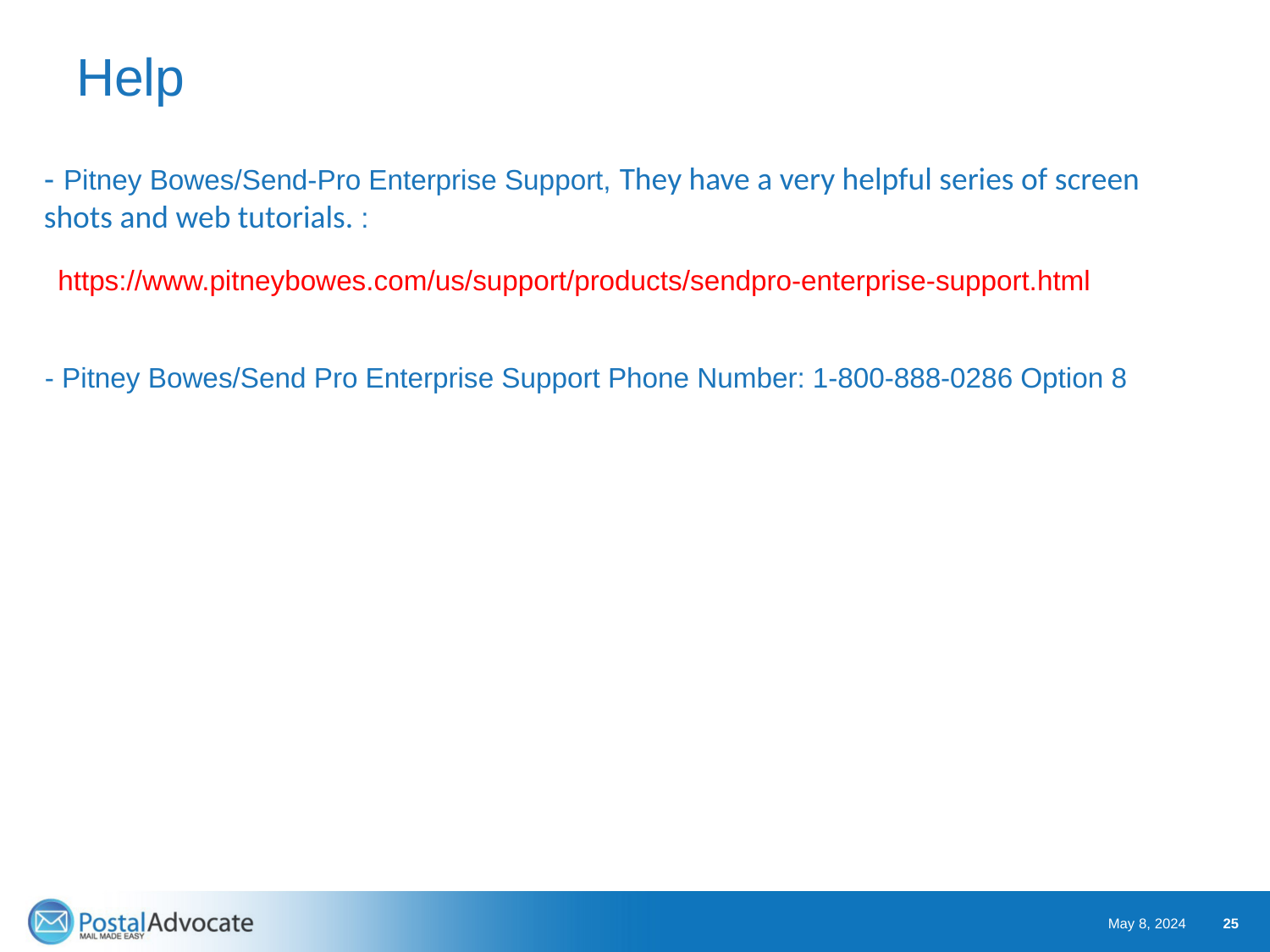

# Help
- Pitney Bowes/Send-Pro Enterprise Support, They have a very helpful series of screen shots and web tutorials. :
https://www.pitneybowes.com/us/support/products/sendpro-enterprise-support.html
- Pitney Bowes/Send Pro Enterprise Support Phone Number: 1-800-888-0286 Option 8
May 8, 2024
25